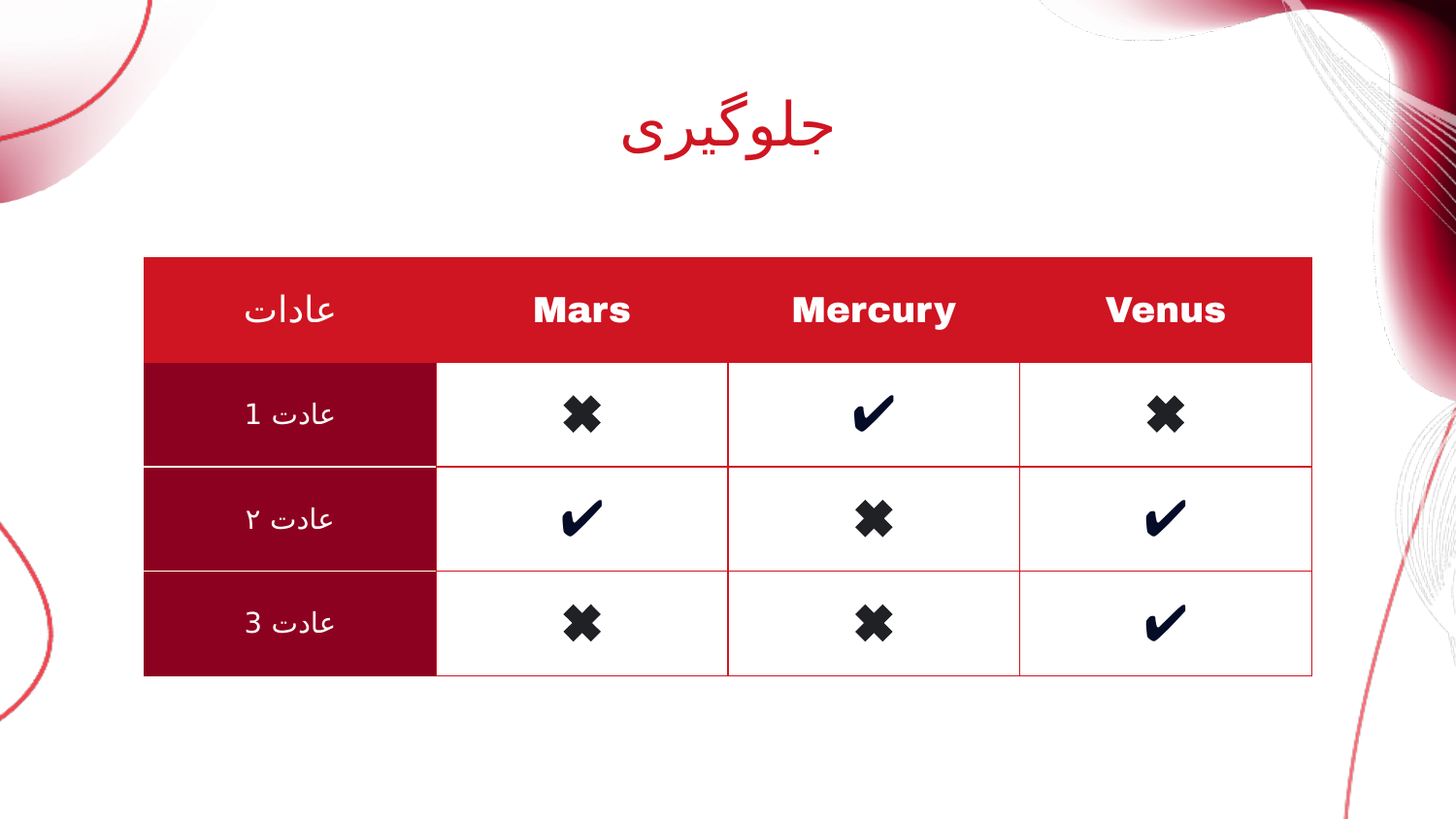

# جلوگیری
| عادات | Mars | Mercury | Venus |
| --- | --- | --- | --- |
| عادت 1 | ✖ | ✔ | ✖ |
| عادت ۲ | ✔ | ✖ | ✔ |
| عادت 3 | ✖ | ✖ | ✔ |